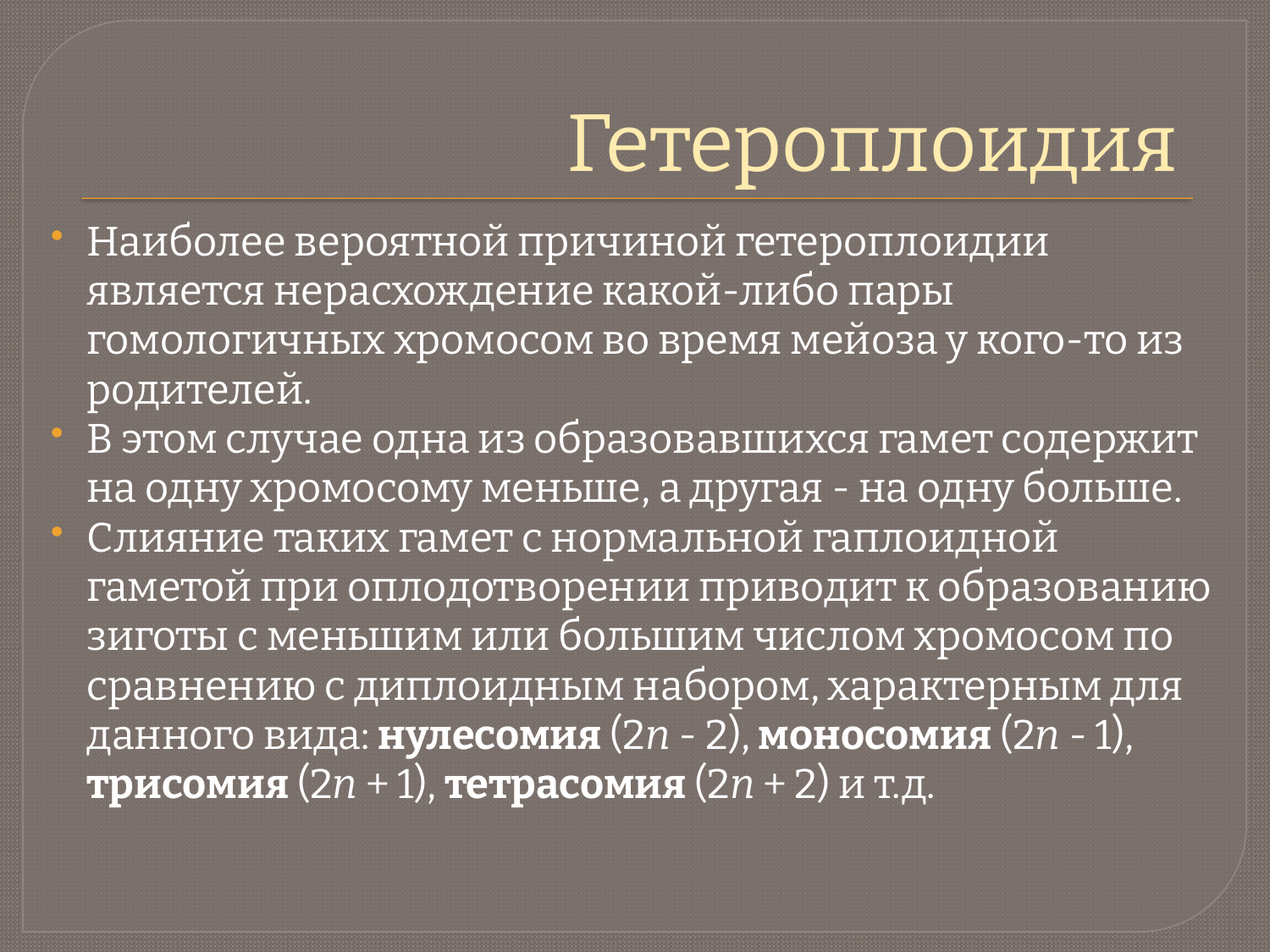

# Гетероплоидия
Наиболее вероятной причиной гетероплоидии является нерасхождение какой-либо пары гомологичных хромосом во время мейоза у кого-то из родителей.
В этом случае одна из образовавшихся гамет содержит на одну хромосому меньше, а другая - на одну больше.
Слияние таких гамет с нормальной гаплоидной гаметой при оплодотворении приводит к образованию зиготы с меньшим или большим числом хромосом по сравнению с диплоидным набором, характерным для данного вида: нулесомия (2n - 2), моносомия (2n - 1), трисомия (2n + 1), тетрасомия (2n + 2) и т.д.